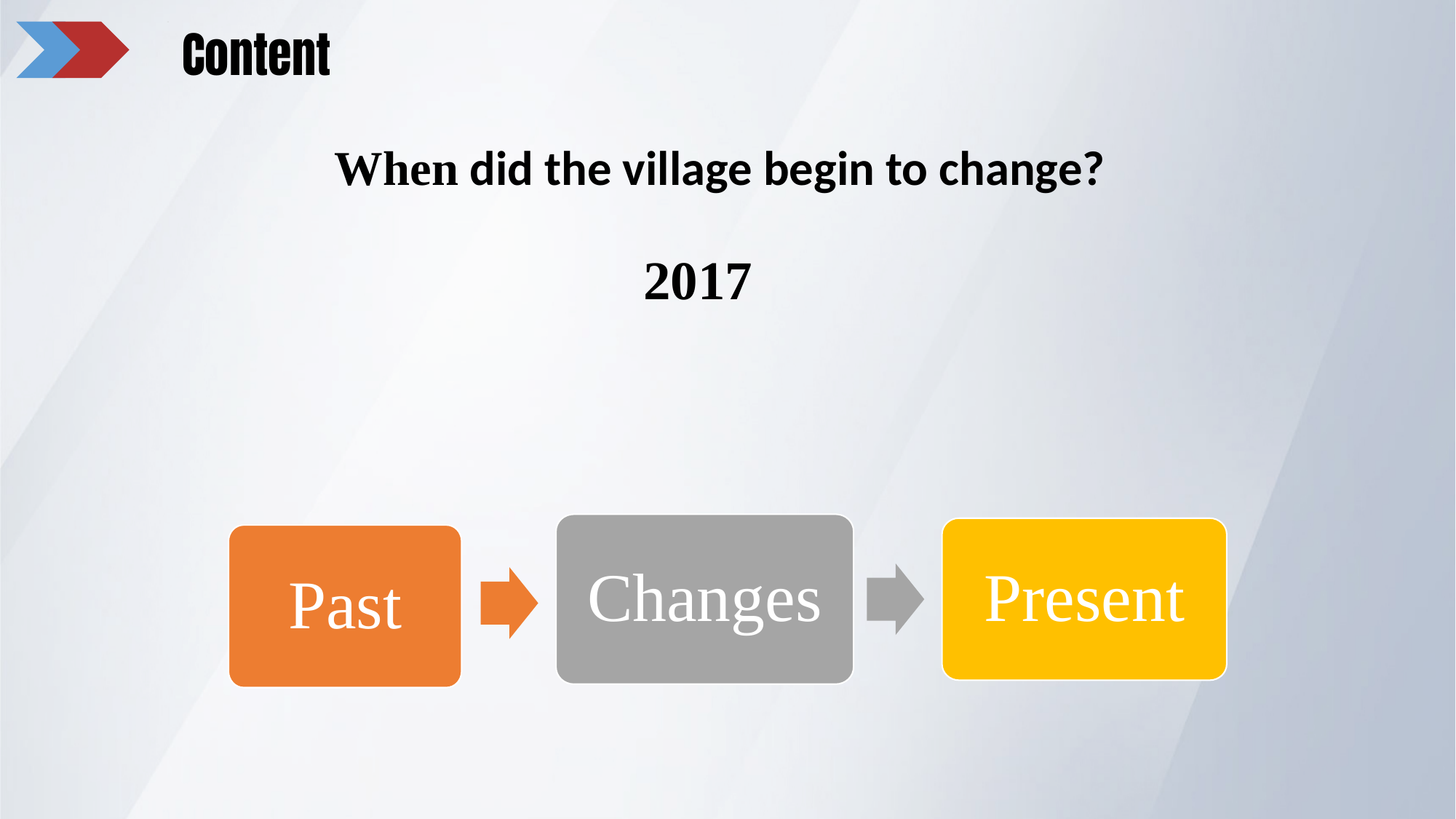

Content
When did the village begin to change?
2017
Changes
Present
Past